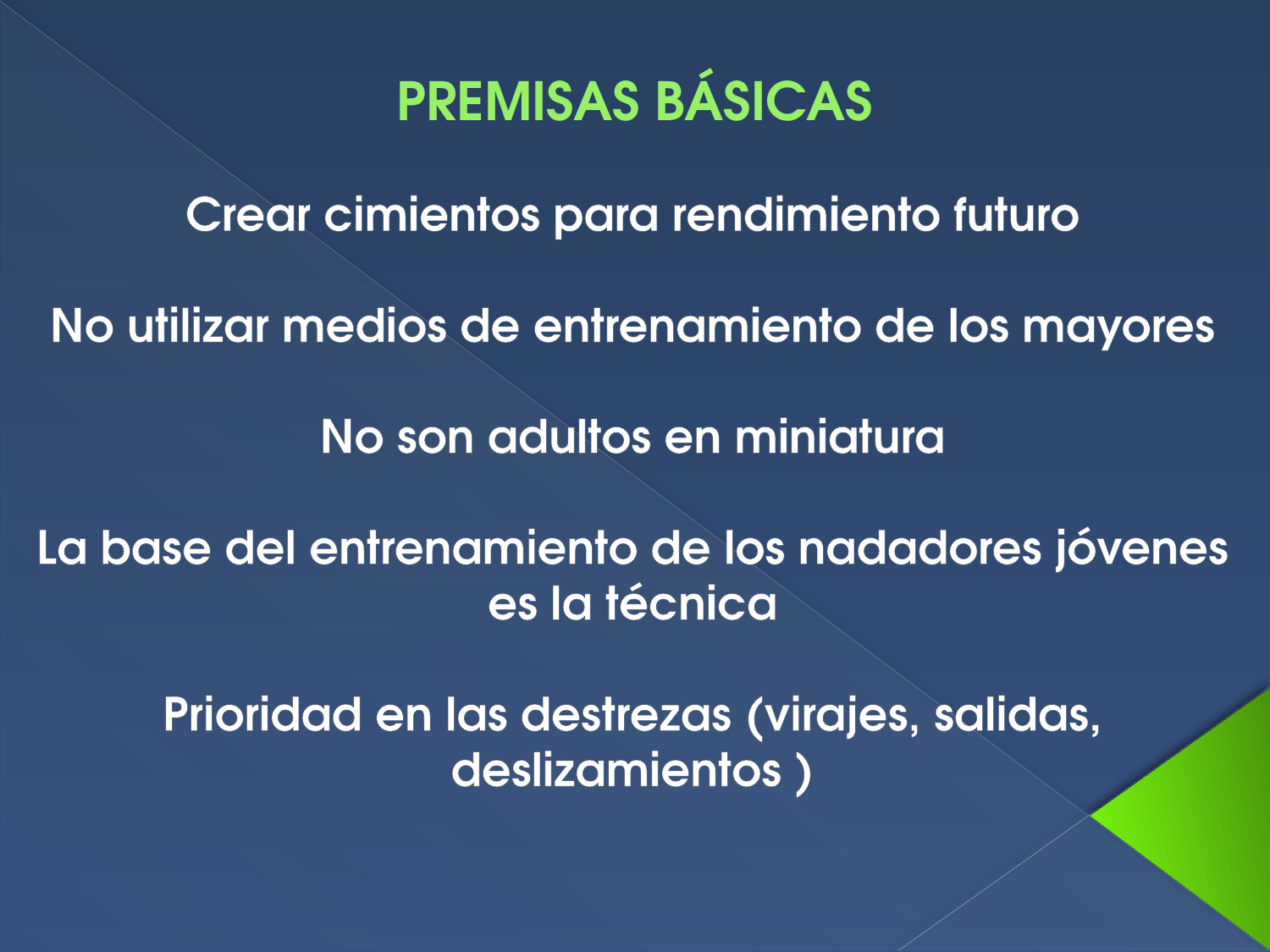

# PREMISAS BÁSICAS
Crear cimientos para rendimiento futuro

No utilizar medios de entrenamiento de los mayores

No son adultos en miniatura

La base del entrenamiento de los nadadores jóvenes es la técnica

Prioridad en las destrezas (virajes, salidas, deslizamientos )